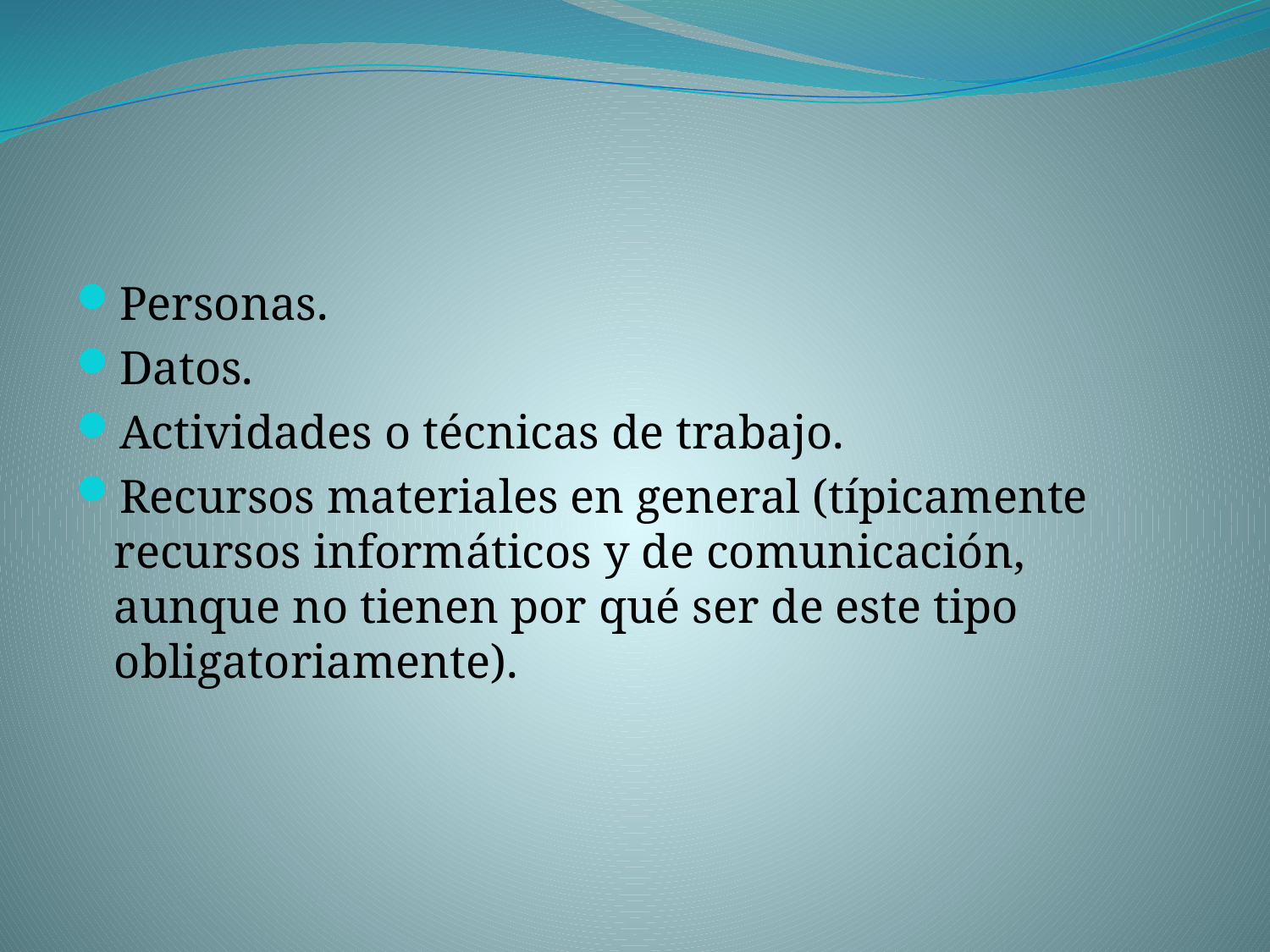

#
Personas.
Datos.
Actividades o técnicas de trabajo.
Recursos materiales en general (típicamente recursos informáticos y de comunicación, aunque no tienen por qué ser de este tipo obligatoriamente).